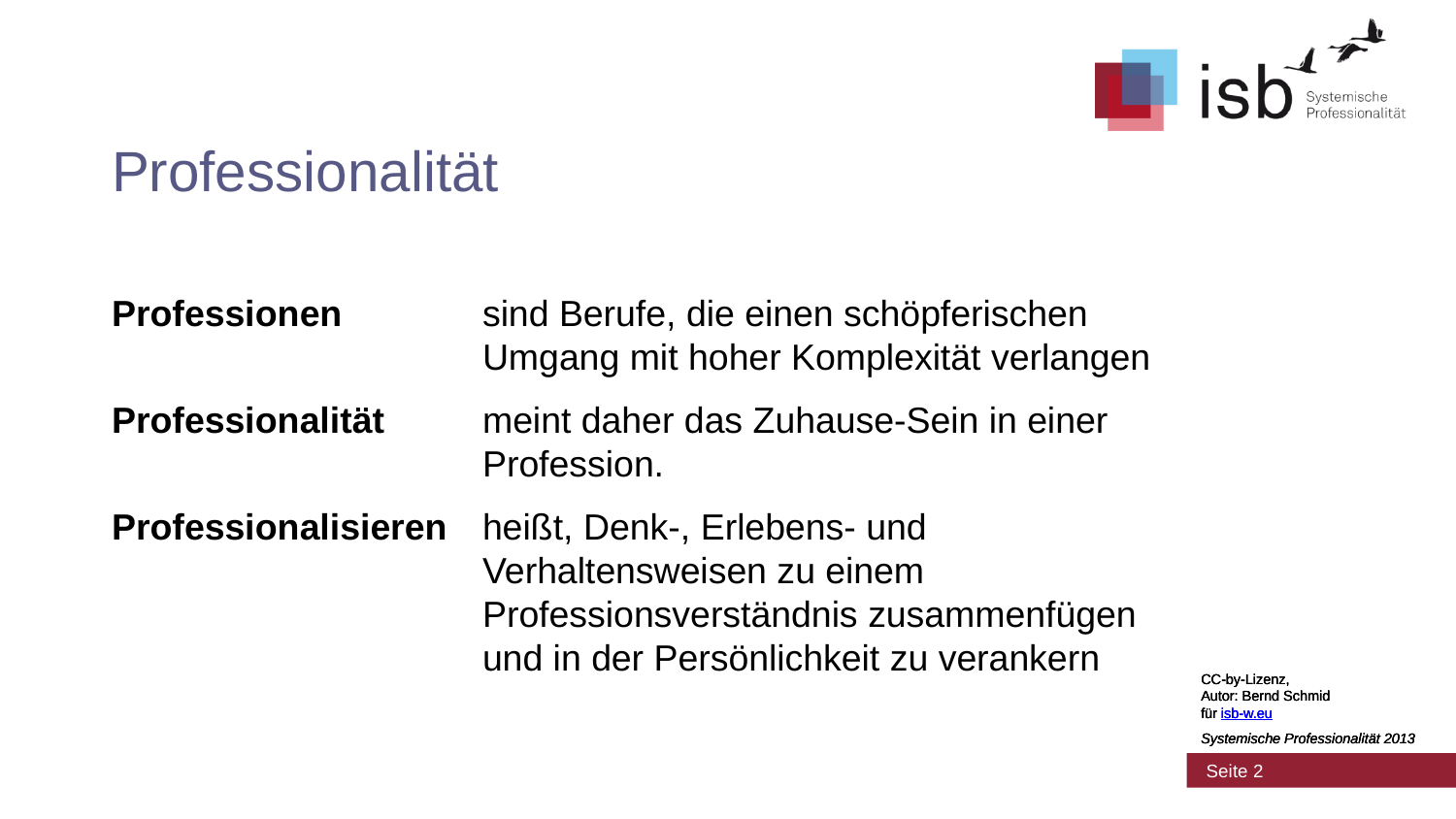

# Professionalität
Professionen 	sind Berufe, die einen schöpferischen Umgang mit hoher Komplexität verlangen
Professionalität 	meint daher das Zuhause-Sein in einer Profession.
Professionalisieren 	heißt, Denk-, Erlebens- und Verhaltensweisen zu einem Professionsverständnis zusammenfügen und in der Persönlichkeit zu verankern

CC-by-Lizenz,
Autor: Bernd Schmid
für isb-w.eu
Systemische Professionalität 2013

CC-by-Lizenz,
Autor: Bernd Schmid
für isb-w.eu
Systemische Professionalität 2013
 Seite 2